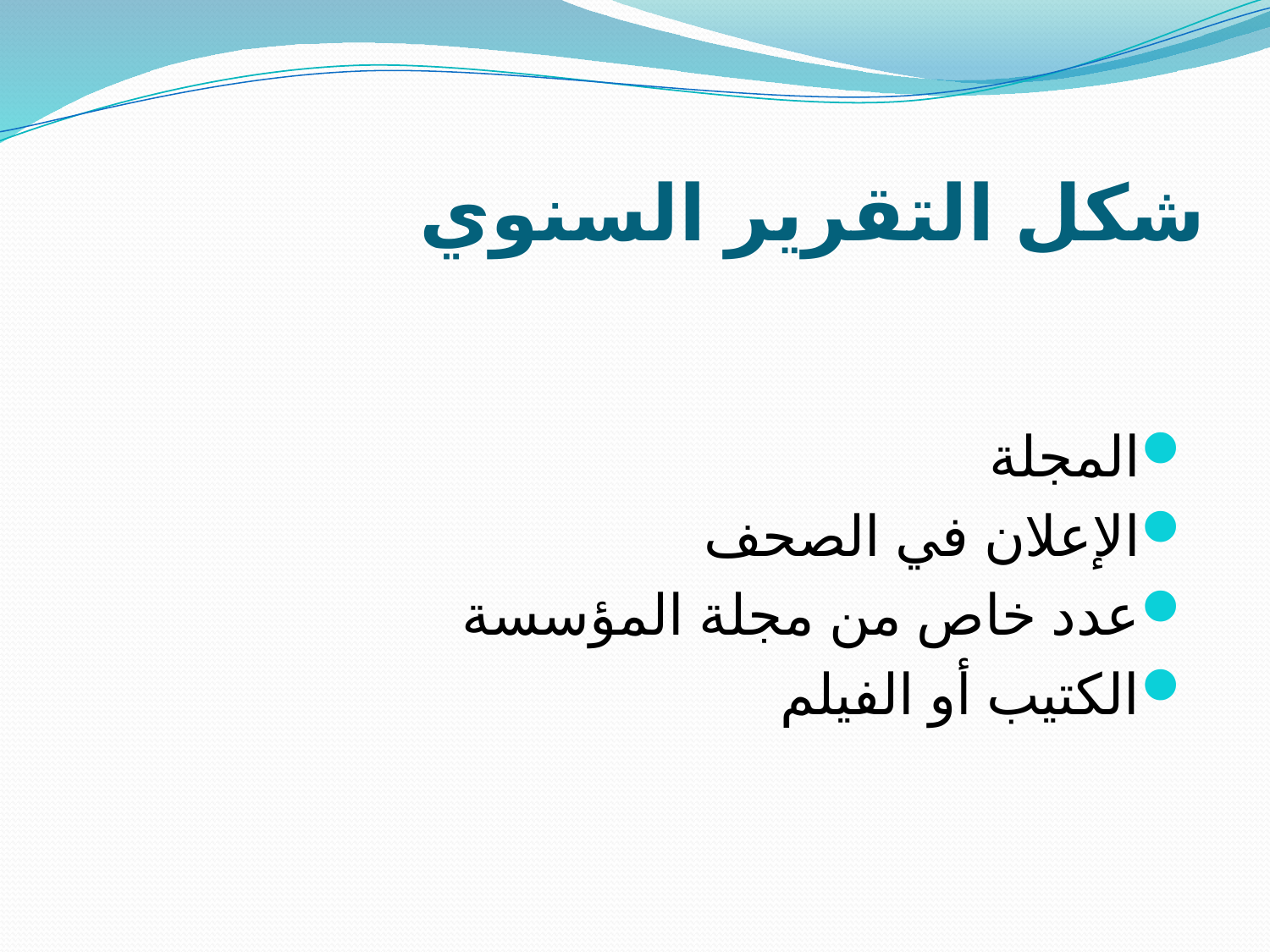

# شكل التقرير السنوي
المجلة
الإعلان في الصحف
عدد خاص من مجلة المؤسسة
الكتيب أو الفيلم